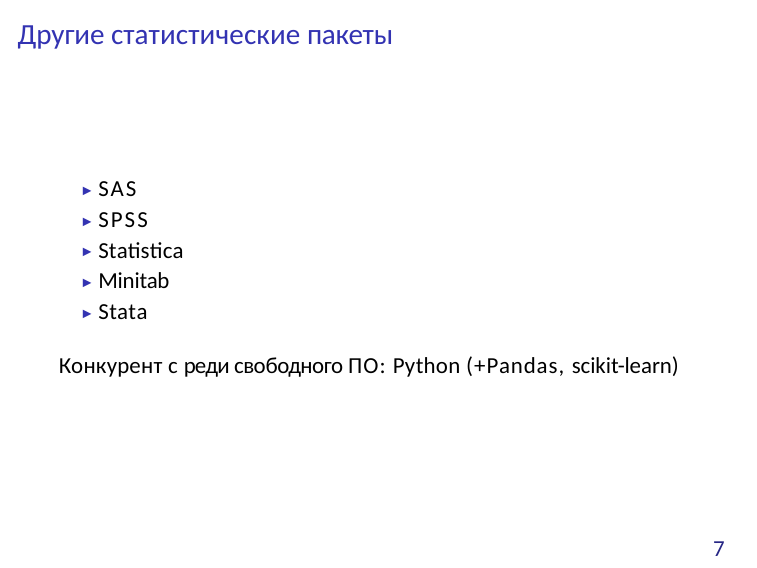

# Другие статистические пакеты
► SAS
► SPSS
► Statistica
► Minitab
► Stata

Конкурент с реди свободного ПО: Python (+Pandas, scikit-learn)
7